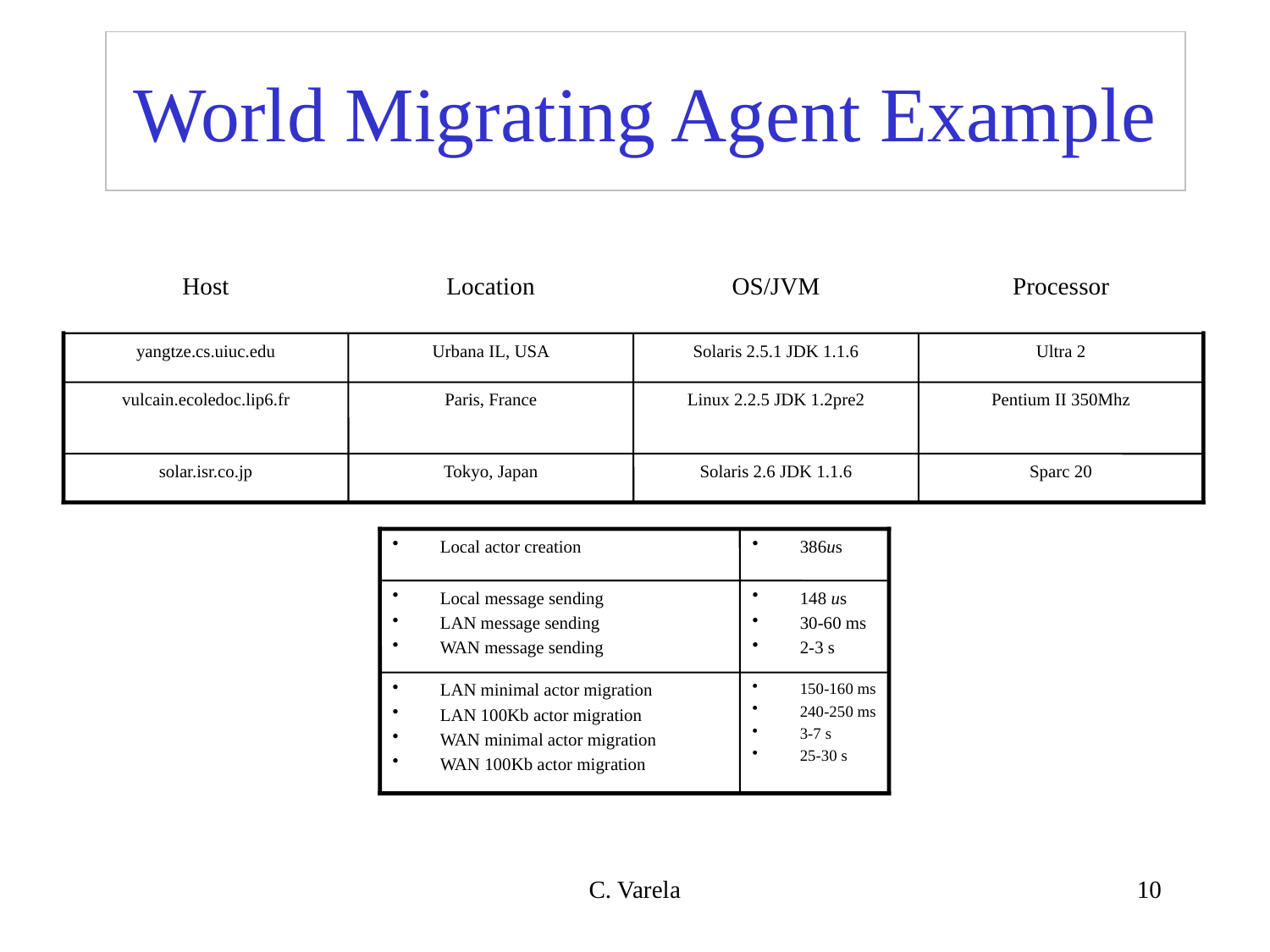

# World Migrating Agent Example
Host

Location

OS/JVM

Processor

yangtze.cs.uiuc.edu

Urbana IL, USA

Solaris 2.5.1 JDK 1.1.6

Ultra 2

vulcain.ecoledoc.lip6.fr

Paris, France
Linux 2.2.5 JDK 1.2pre2
Pentium II 350Mhz
solar.isr.co.jp

Tokyo, Japan
Solaris 2.6 JDK 1.1.6
Sparc 20

Local actor creation

386us

Local message sending
LAN message sending
WAN message sending

148 us
30-60 ms
2-3 s
LAN minimal actor migration
LAN 100Kb actor migration
WAN minimal actor migration
WAN 100Kb actor migration

150-160 ms
240-250 ms
3-7 s
25-30 s

C. Varela
10